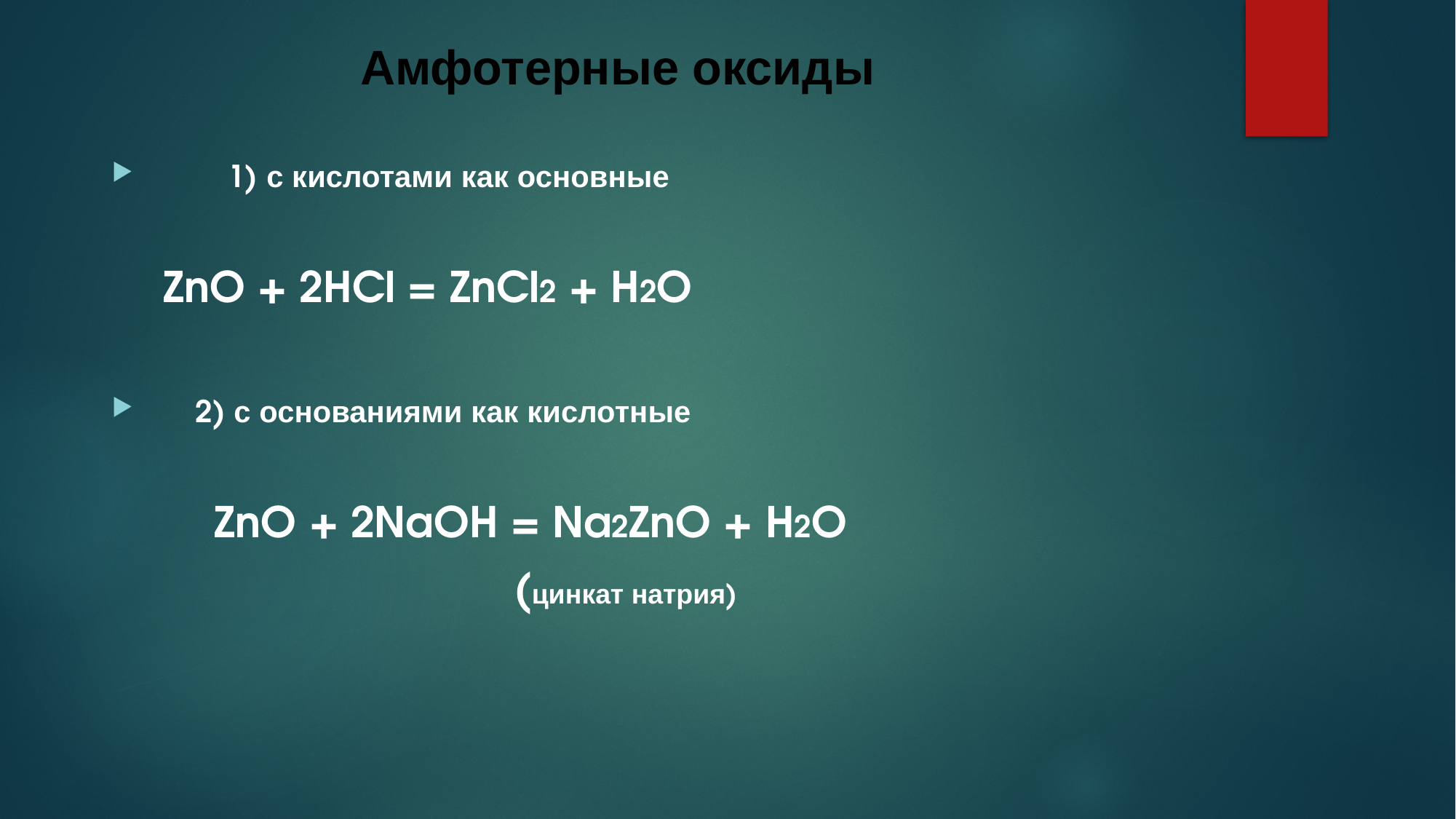

# Амфотерные оксиды
         1) с кислотами как основные

      ZnO + 2HCl = ZnCl2 + H2O

     2) с основаниями как кислотные

            ZnO + 2NaOH = Na2ZnO + H2O
                                  (цинкат натрия)